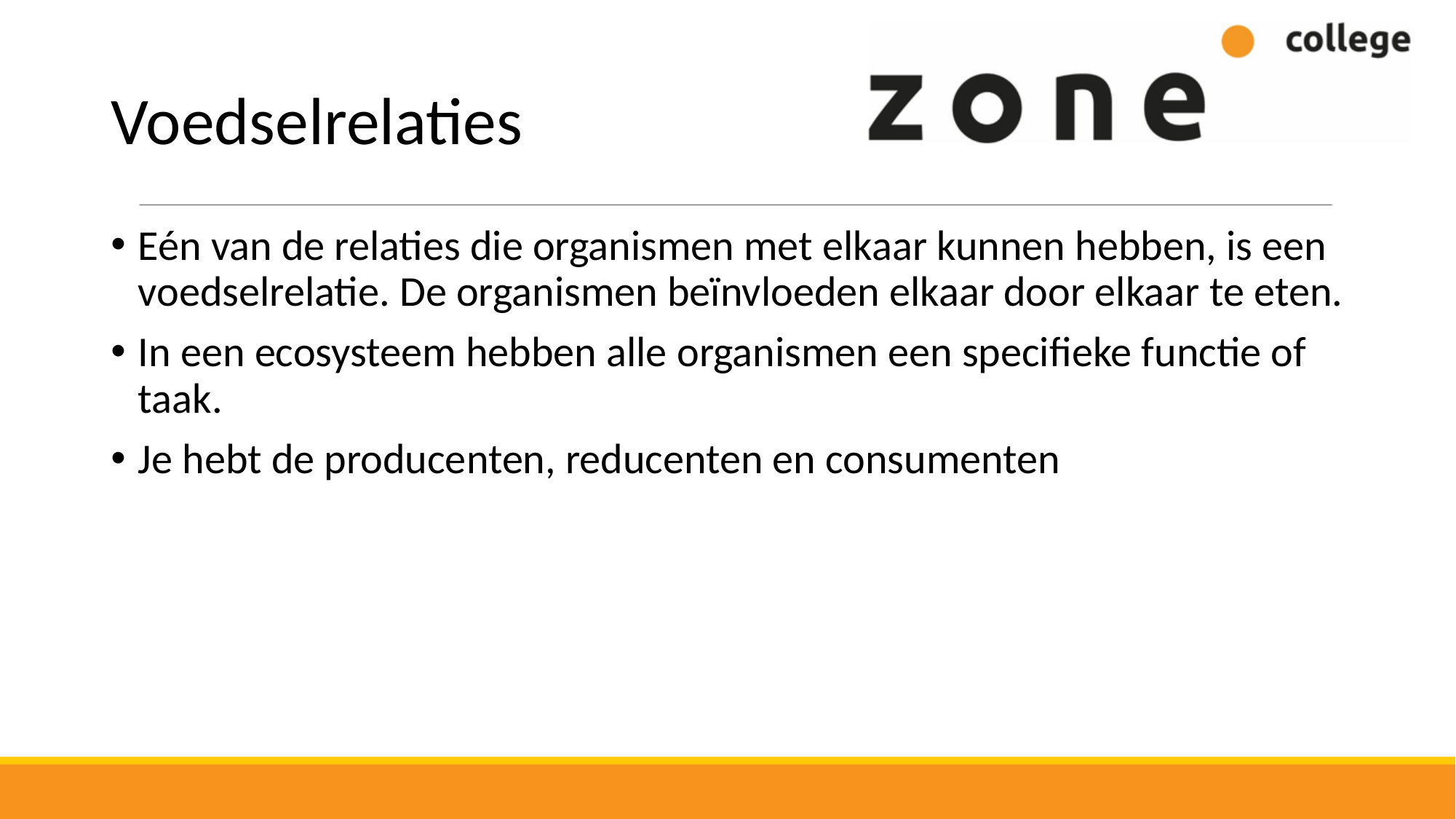

# Voedselrelaties
Eén van de relaties die organismen met elkaar kunnen hebben, is een voedselrelatie. De organismen beïnvloeden elkaar door elkaar te eten.
In een ecosysteem hebben alle organismen een specifieke functie of taak.
Je hebt de producenten, reducenten en consumenten